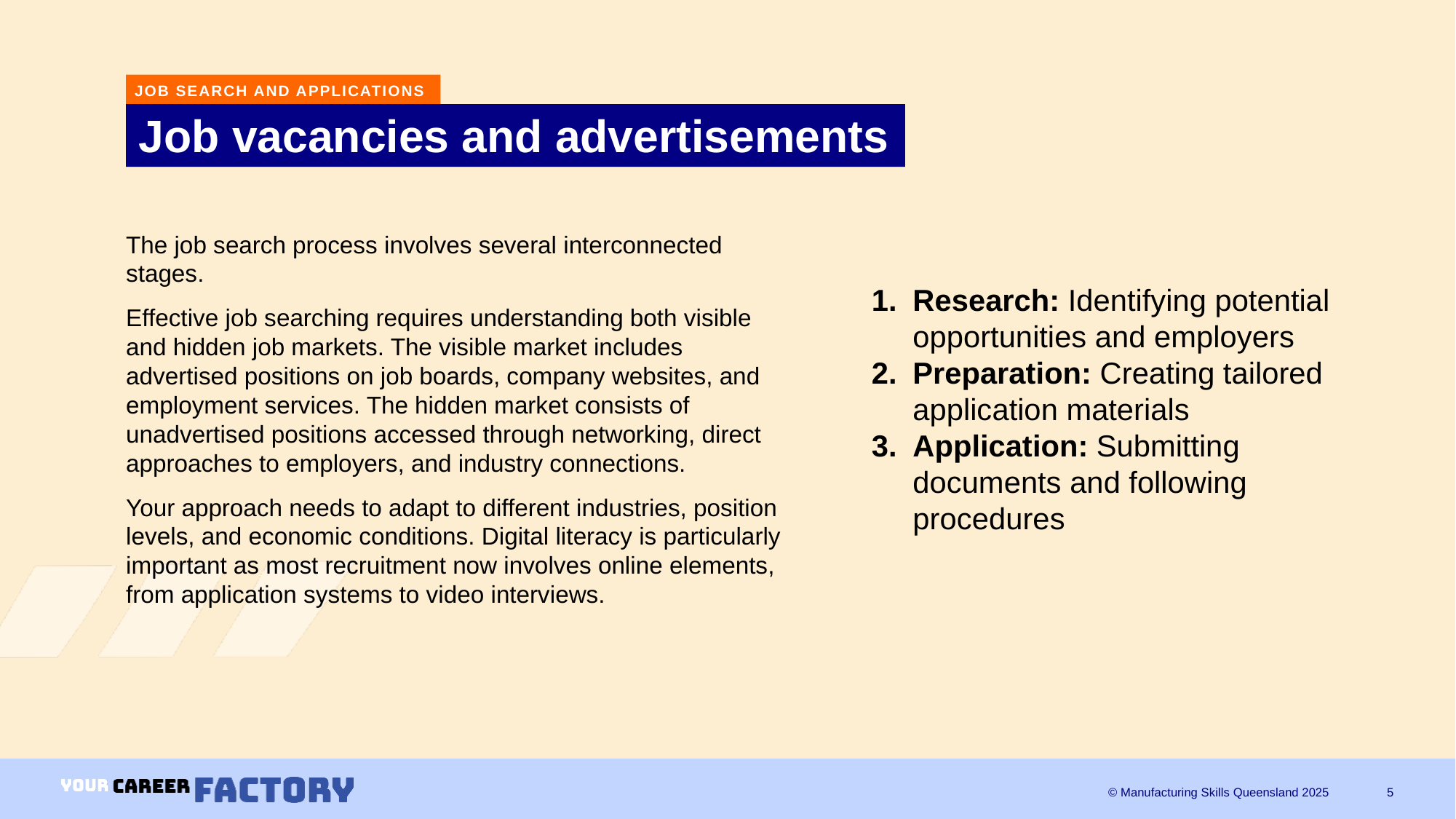

JOB SEARCH AND APPLICATIONS
# Job vacancies and advertisements
The job search process involves several interconnected stages.
Effective job searching requires understanding both visible and hidden job markets. The visible market includes advertised positions on job boards, company websites, and employment services. The hidden market consists of unadvertised positions accessed through networking, direct approaches to employers, and industry connections.
Your approach needs to adapt to different industries, position levels, and economic conditions. Digital literacy is particularly important as most recruitment now involves online elements, from application systems to video interviews.
Research: Identifying potential opportunities and employers
Preparation: Creating tailored application materials
Application: Submitting documents and following procedures